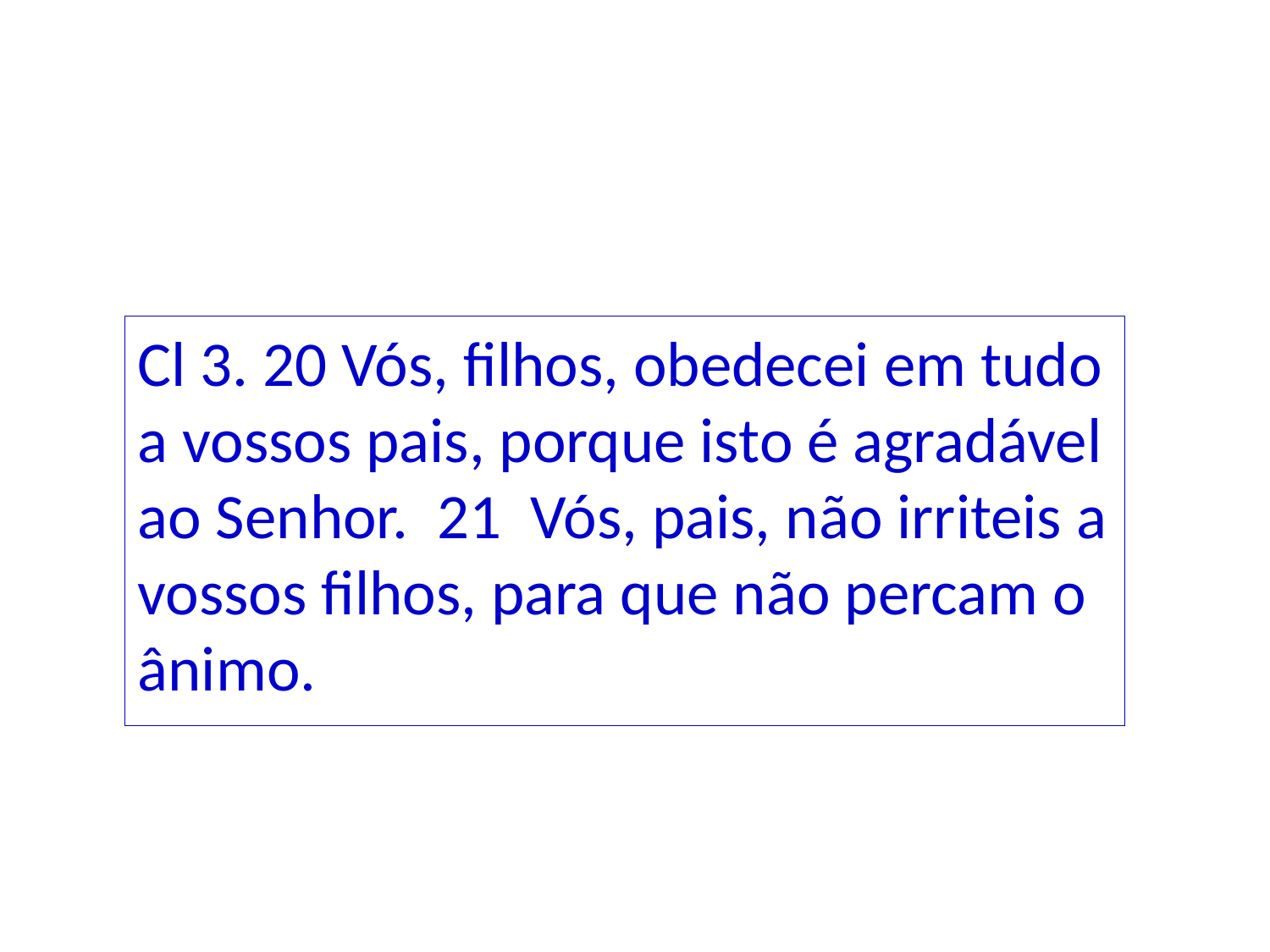

Cl 3. 20 Vós, filhos, obedecei em tudo a vossos pais, porque isto é agradável ao Senhor.  21  Vós, pais, não irriteis a vossos filhos, para que não percam o ânimo.